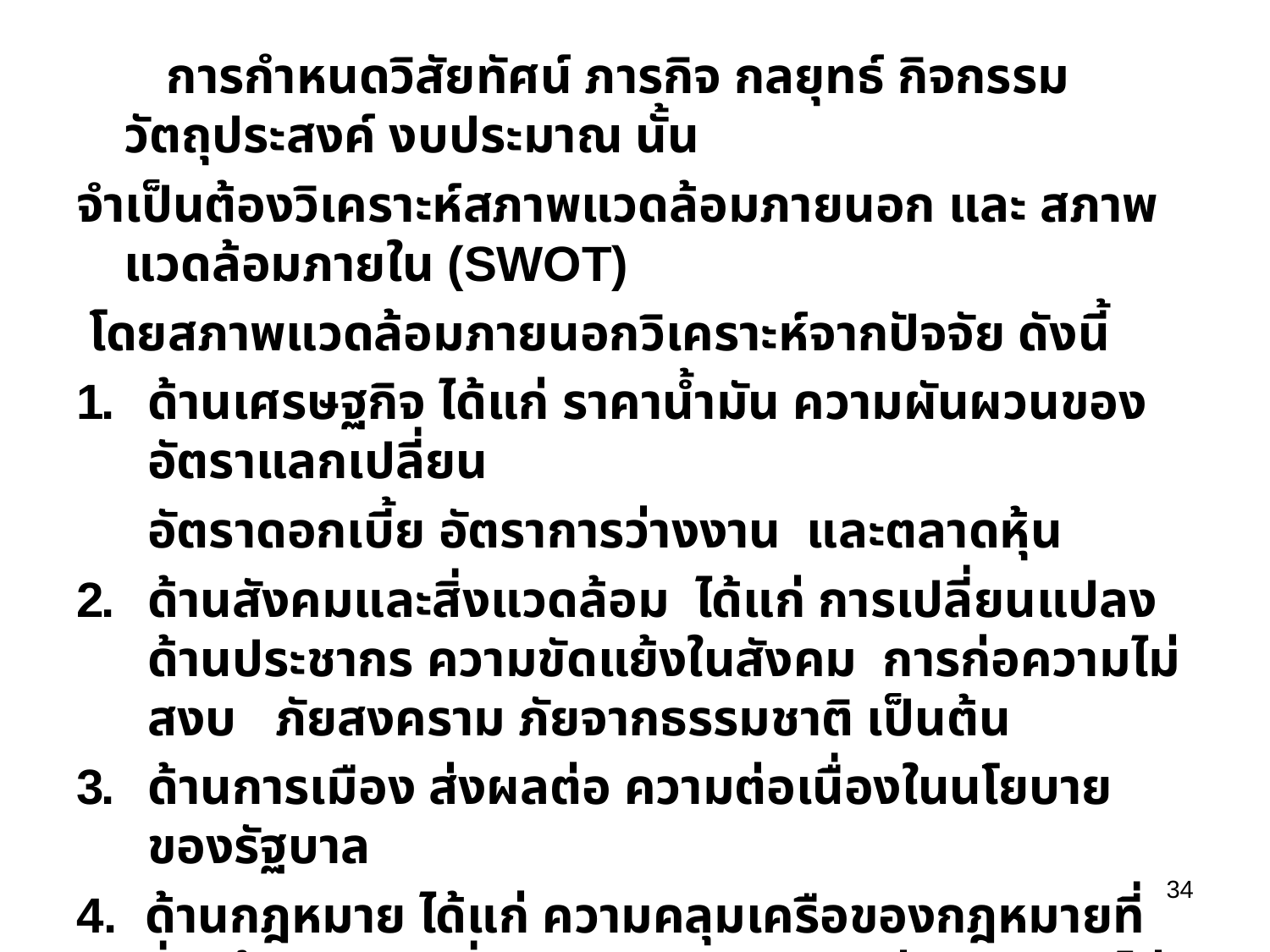

# การกำหนดวิสัยทัศน์ ภารกิจ กลยุทธ์ กิจกรรม วัตถุประสงค์ งบประมาณ นั้น
จำเป็นต้องวิเคราะห์สภาพแวดล้อมภายนอก และ สภาพแวดล้อมภายใน (SWOT)
 โดยสภาพแวดล้อมภายนอกวิเคราะห์จากปัจจัย ดังนี้
ด้านเศรษฐกิจ ได้แก่ ราคาน้ำมัน ความผันผวนของ อัตราแลกเปลี่ยน
	อัตราดอกเบี้ย อัตราการว่างงาน  และตลาดหุ้น
ด้านสังคมและสิ่งแวดล้อม  ได้แก่ การเปลี่ยนแปลงด้านประชากร ความขัดแย้งในสังคม  การก่อความไม่สงบ   ภัยสงคราม ภัยจากธรรมชาติ เป็นต้น
ด้านการเมือง ส่งผลต่อ ความต่อเนื่องในนโยบายของรัฐบาล
4.  ด้านกฎหมาย ได้แก่ ความคลุมเครือของกฎหมายที่เกี่ยวข้อง การเปลี่ยนแปลงกฎระเบียบต่างๆ ความไม่มั่นใจในการบังคับใช้กฎหมาย กฎหมายไม่ครอบคลุม กฎ ระเบียบ ข้อบังคับที่ล้าหลัง ไม่ทันการเปลี่ยนแปลง
5.  ด้านเทคโนโลยี  ได้แก่ความก้าวหน้าของเทคโนโลยีที่ส่งผลต่อความสามารถในการแข่งขันขององค์การ

34